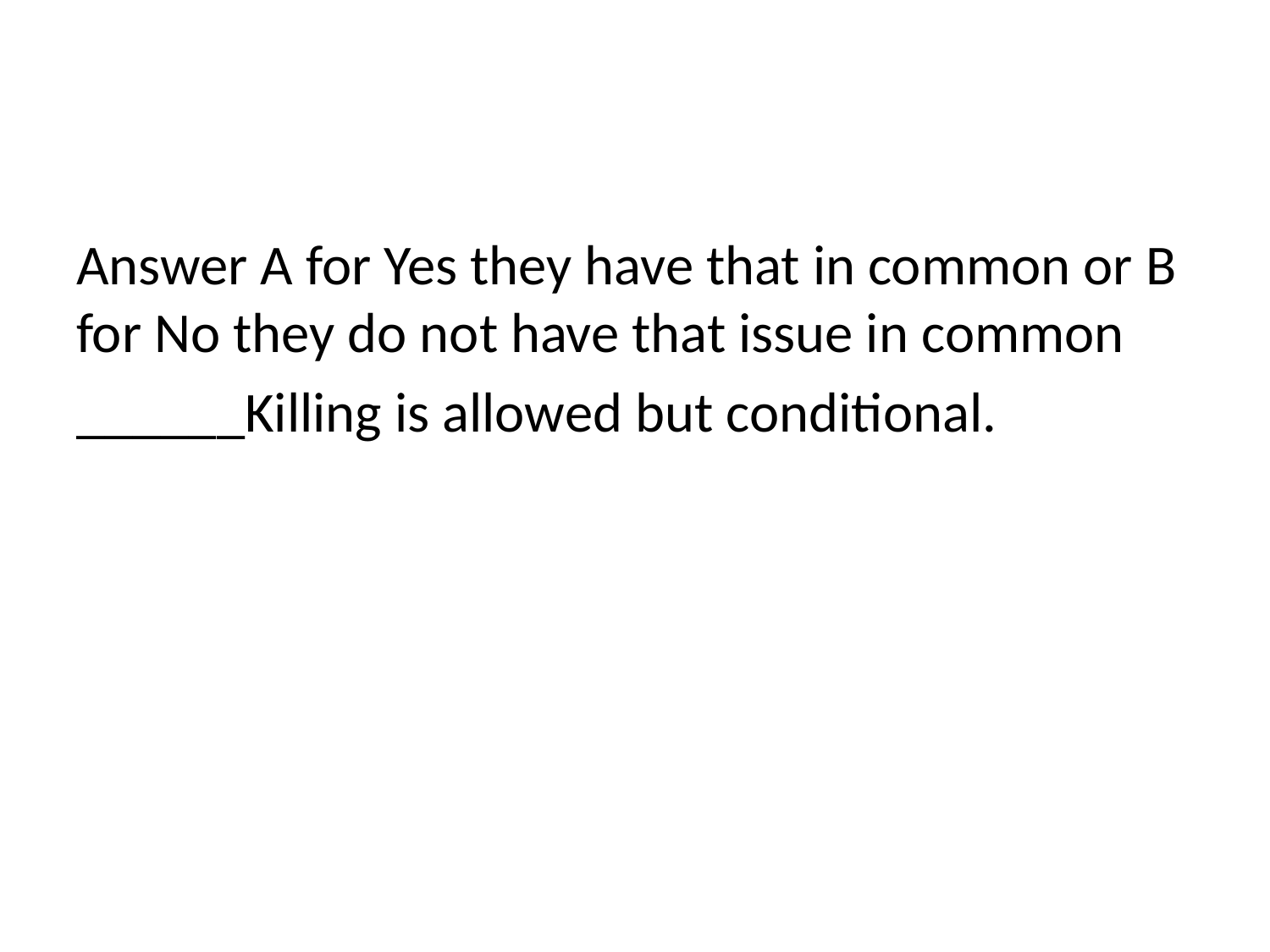

#
Answer A for Yes they have that in common or B for No they do not have that issue in common
______Killing is allowed but conditional.